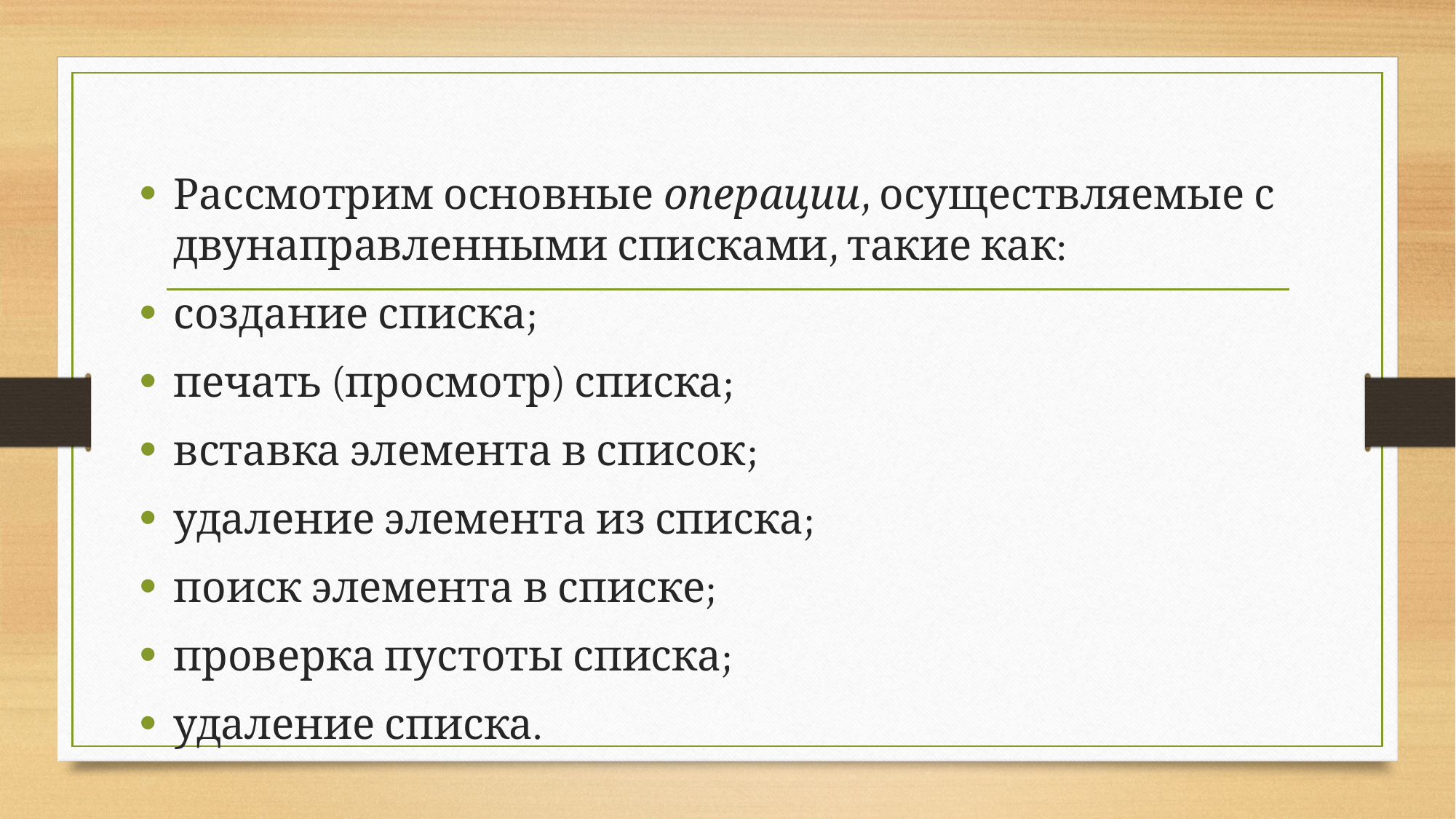

Рассмотрим основные операции, осуществляемые с двунаправленными списками, такие как:
создание списка;
печать (просмотр) списка;
вставка элемента в список;
удаление элемента из списка;
поиск элемента в списке;
проверка пустоты списка;
удаление списка.